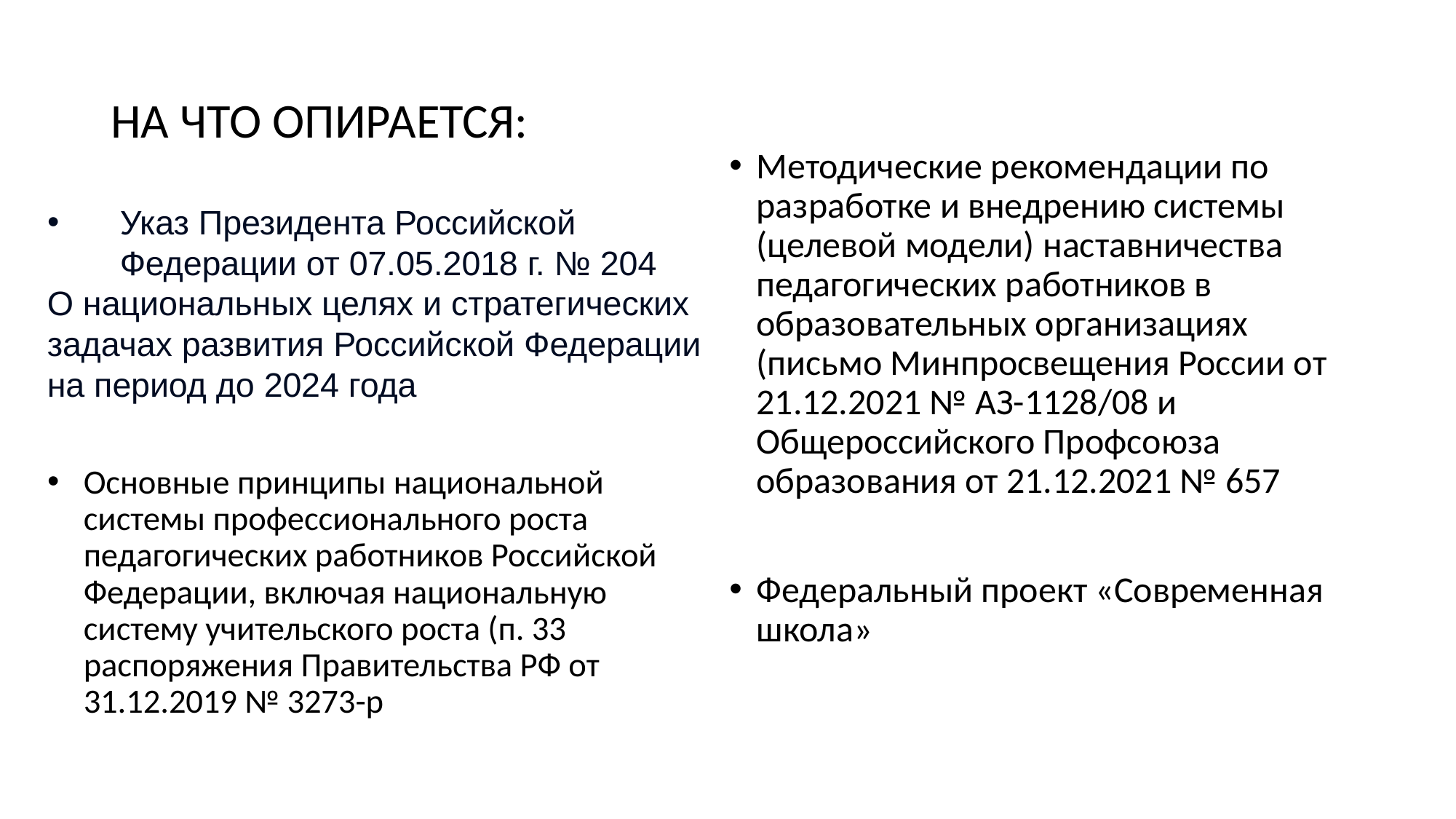

НА ЧТО ОПИРАЕТСЯ:
Методические рекомендации по разработке и внедрению системы (целевой модели) наставничества педагогических работников в образовательных организациях (письмо Минпросвещения России от 21.12.2021 № АЗ-1128/08 и Общероссийского Профсоюза образования от 21.12.2021 № 657

Федеральный проект «Современная школа»

Указ Президента Российской Федерации от 07.05.2018 г. № 204
О национальных целях и стратегических задачах развития Российской Федерации на период до 2024 года

Основные принципы национальной системы профессионального роста педагогических работников Российской Федерации, включая национальную систему учительского роста (п. 33 распоряжения Правительства РФ от 31.12.2019 № 3273-р